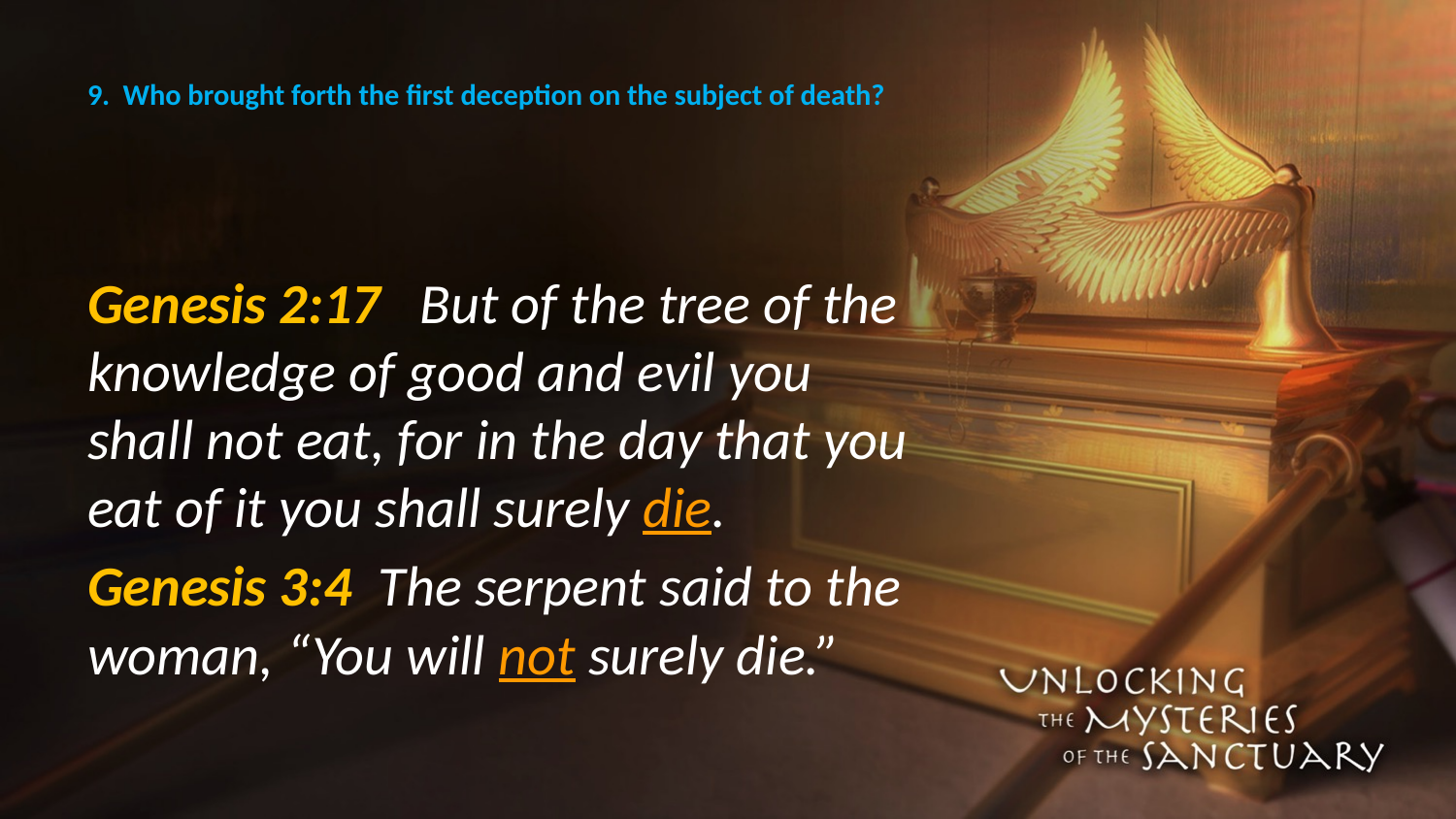

# 9.  Who brought forth the first deception on the subject of death?

Genesis 2:17   But of the tree of the knowledge of good and evil you shall not eat, for in the day that you eat of it you shall surely die.
Genesis 3:4  The serpent said to the woman, “You will not surely die.”